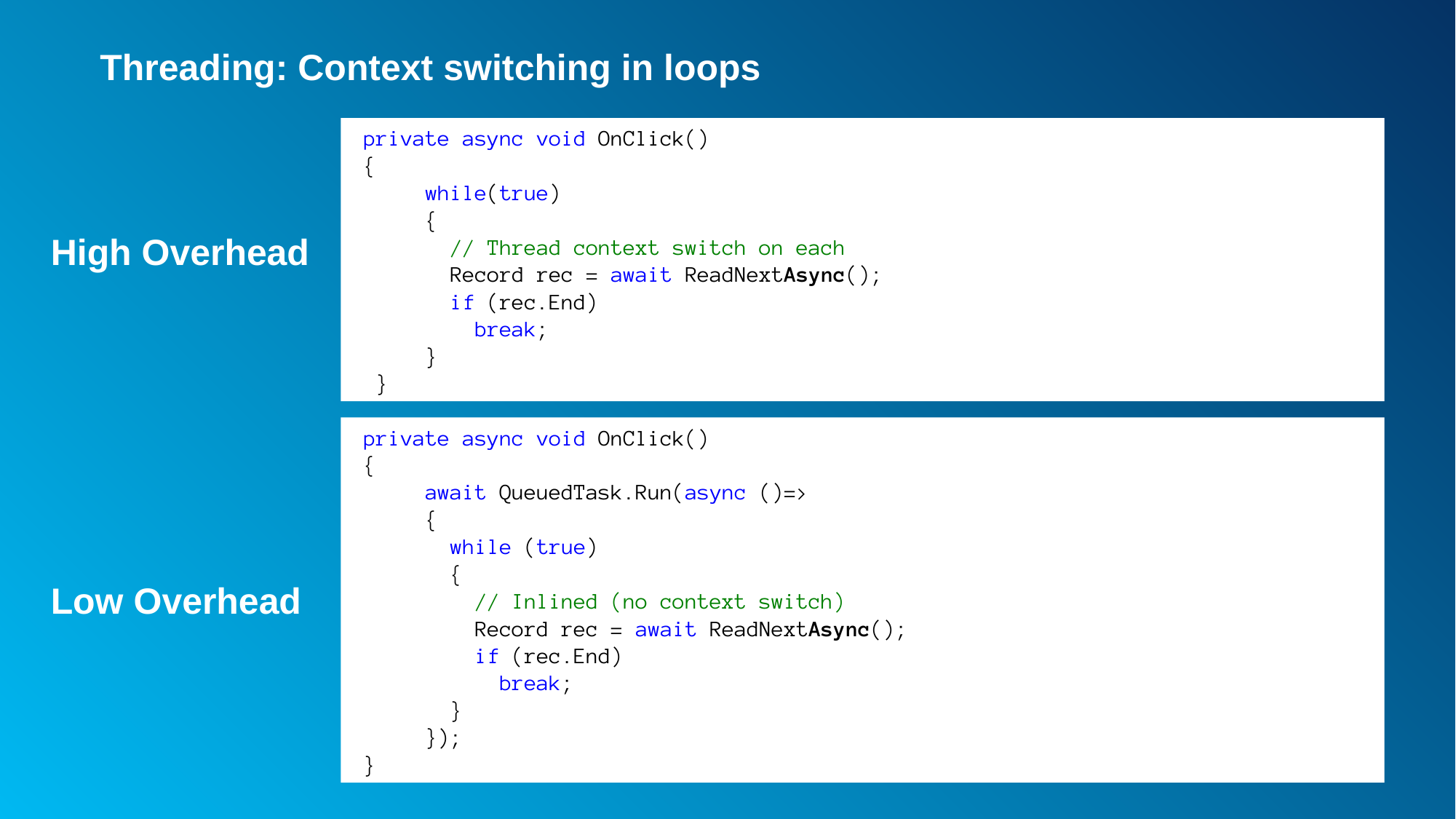

# Threading: Context switching in loops
 private async void OnClick()
 {
      while(true)
      {
        // Thread context switch on each
        Record rec = await ReadNextAsync();
        if (rec.End)
          break;
      }
  }
High Overhead
 private async void OnClick()
 {
      await QueuedTask.Run(async ()=>
      {
        while (true)
        {
          // Inlined (no context switch)
          Record rec = await ReadNextAsync();
          if (rec.End)
            break;
        }
      });
 }
Low Overhead